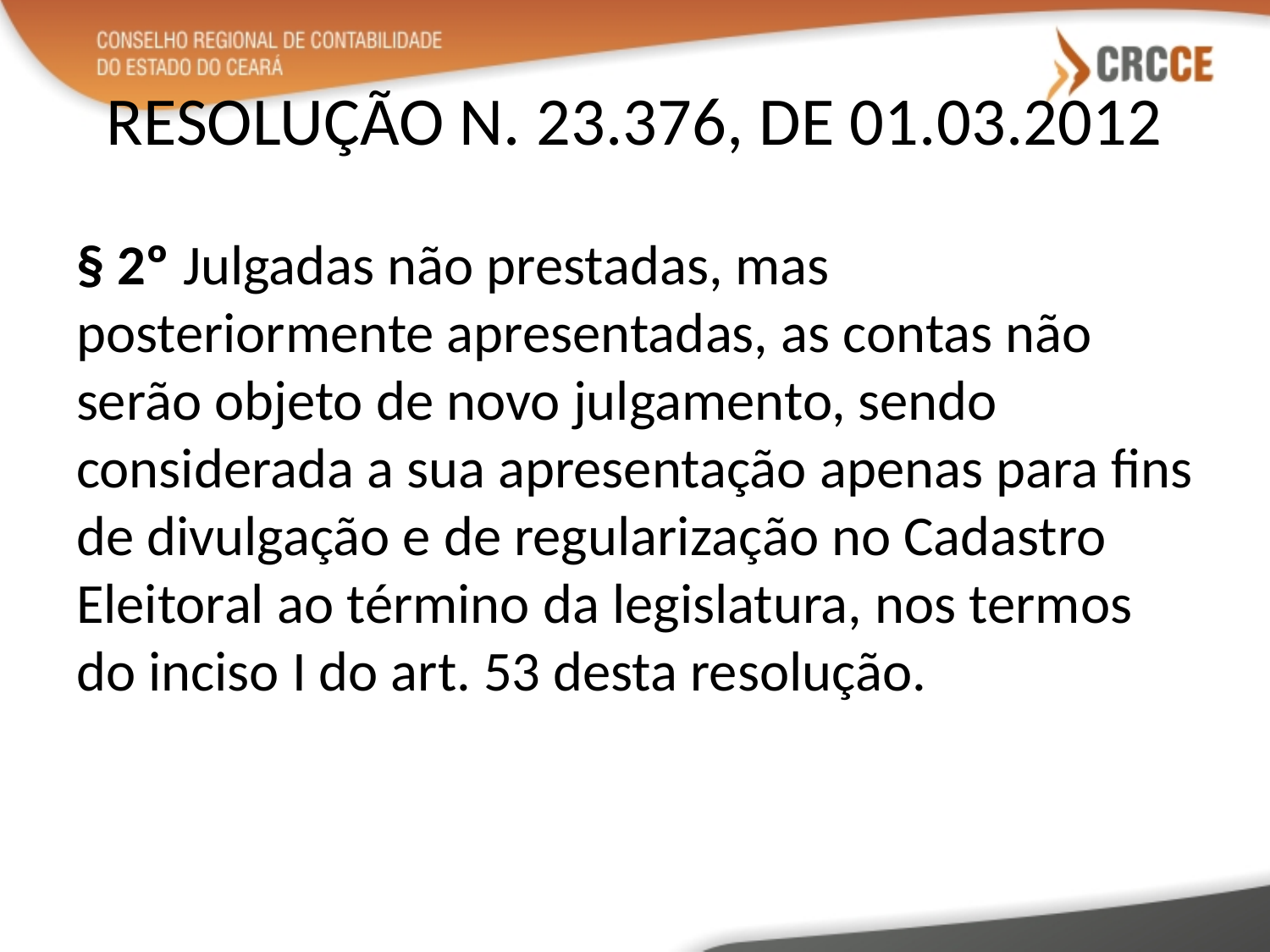

# RESOLUÇÃO N. 23.376, DE 01.03.2012
§ 2º Julgadas não prestadas, mas posteriormente apresentadas, as contas não serão objeto de novo julgamento, sendo considerada a sua apresentação apenas para fins de divulgação e de regularização no Cadastro Eleitoral ao término da legislatura, nos termos do inciso I do art. 53 desta resolução.